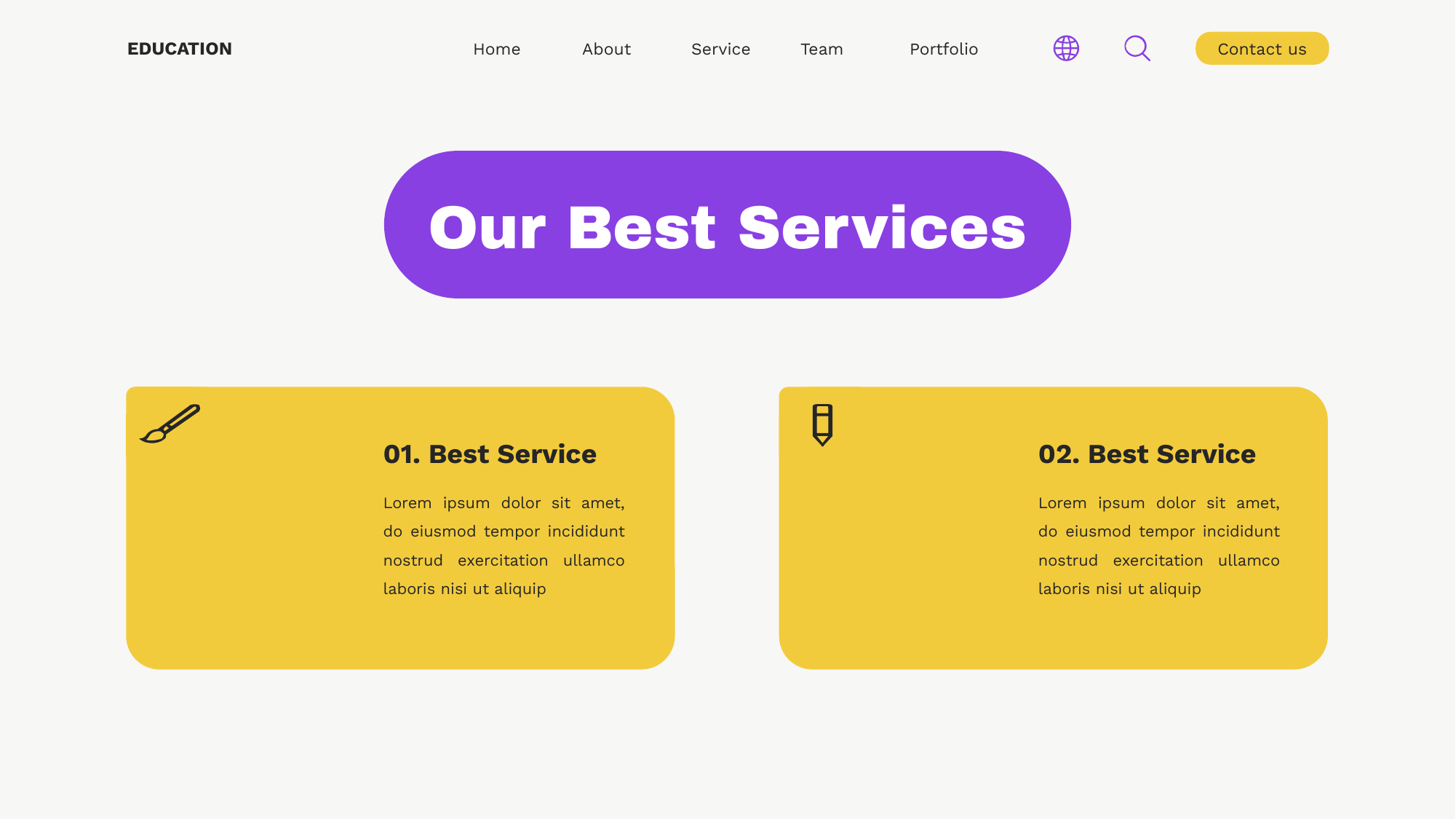

EDUCATION
Contact us
Home	About	Service	Team	Portfolio

Our Best Services

01. Best Service
02. Best Service
Lorem ipsum dolor sit amet, do eiusmod tempor incididunt nostrud exercitation ullamco laboris nisi ut aliquip
Lorem ipsum dolor sit amet, do eiusmod tempor incididunt nostrud exercitation ullamco laboris nisi ut aliquip